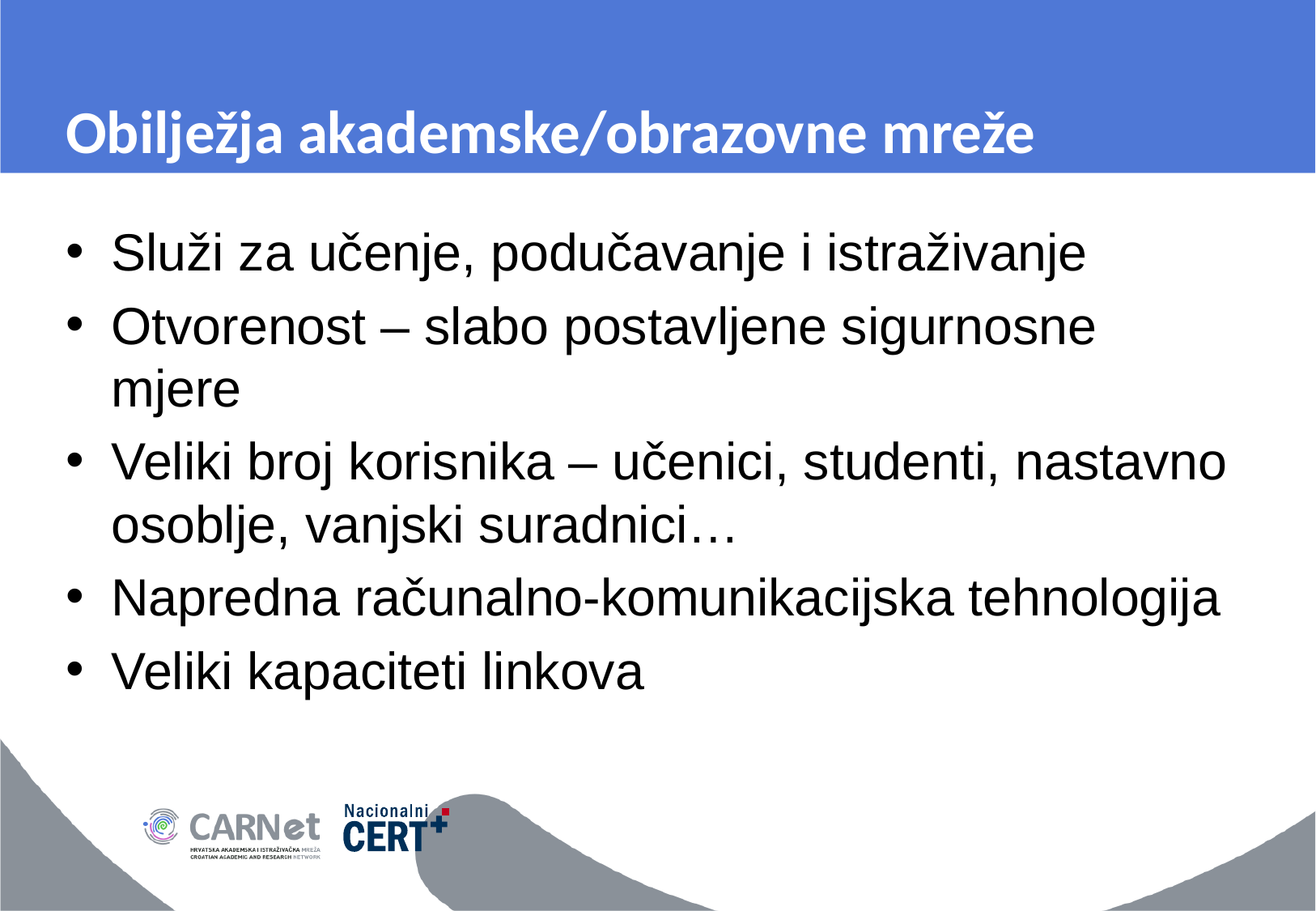

# Obilježja akademske/obrazovne mreže
Služi za učenje, podučavanje i istraživanje
Otvorenost – slabo postavljene sigurnosne mjere
Veliki broj korisnika – učenici, studenti, nastavno osoblje, vanjski suradnici…
Napredna računalno-komunikacijska tehnologija
Veliki kapaciteti linkova